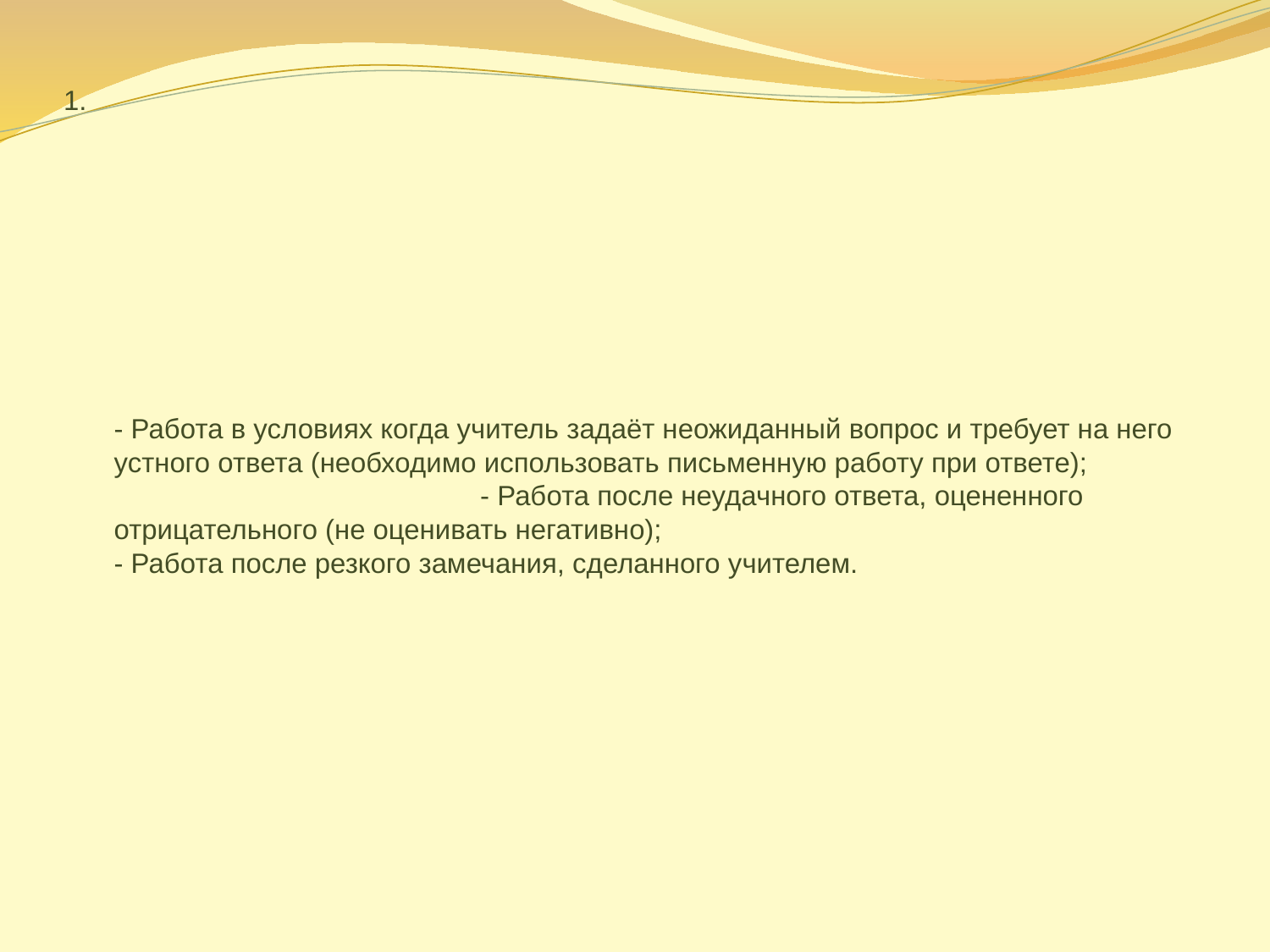

# - Работа в условиях когда учитель задаёт неожиданный вопрос и требует на него устного ответа (необходимо использовать письменную работу при ответе);                                                                - Работа после неудачного ответа, оцененного отрицательного (не оценивать негативно); - Работа после резкого замечания, сделанного учителем.